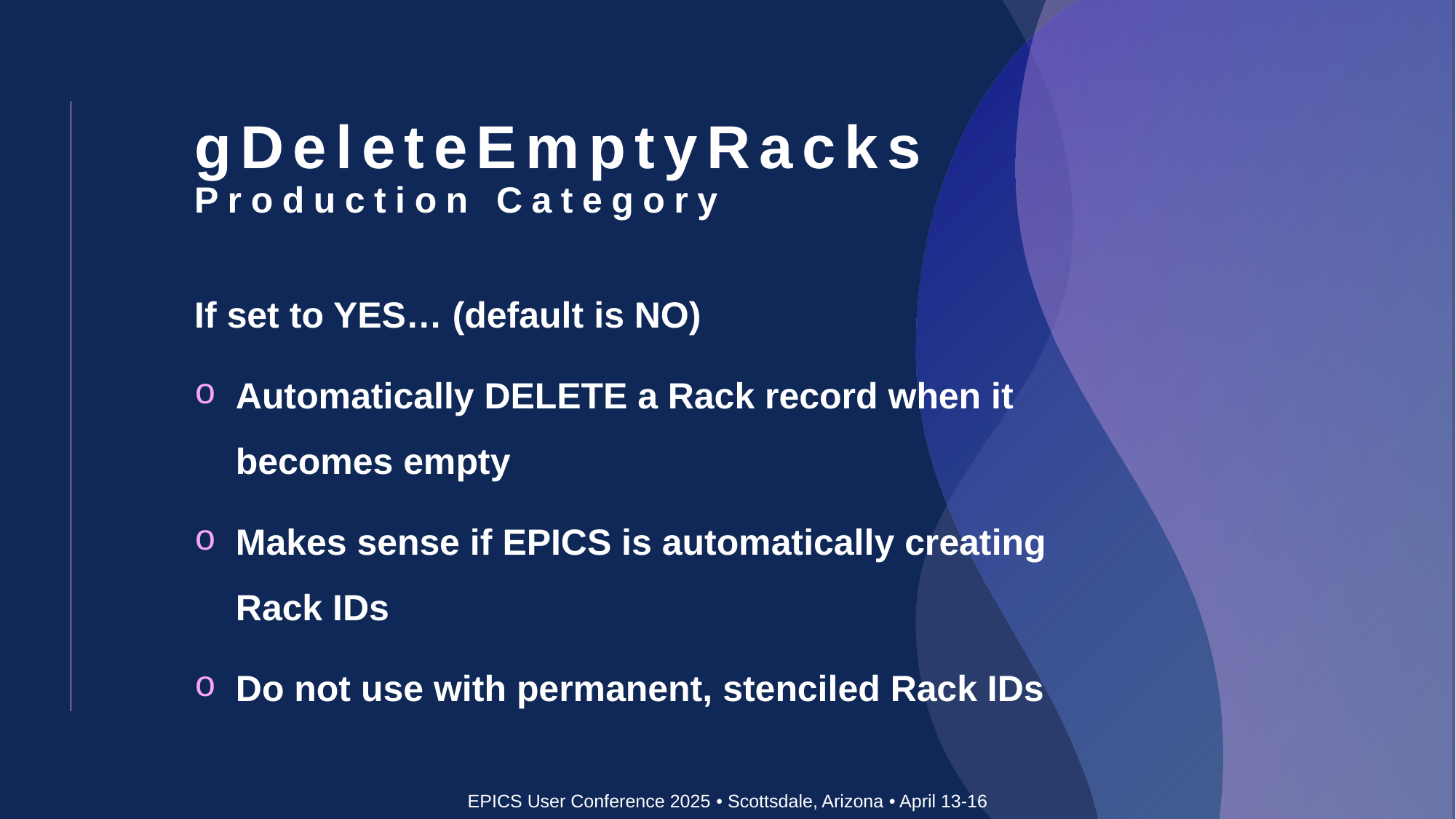

# gDeleteEmptyRacks Production Category
If set to YES… (default is NO)
Automatically DELETE a Rack record when it becomes empty
Makes sense if EPICS is automatically creating Rack IDs
Do not use with permanent, stenciled Rack IDs